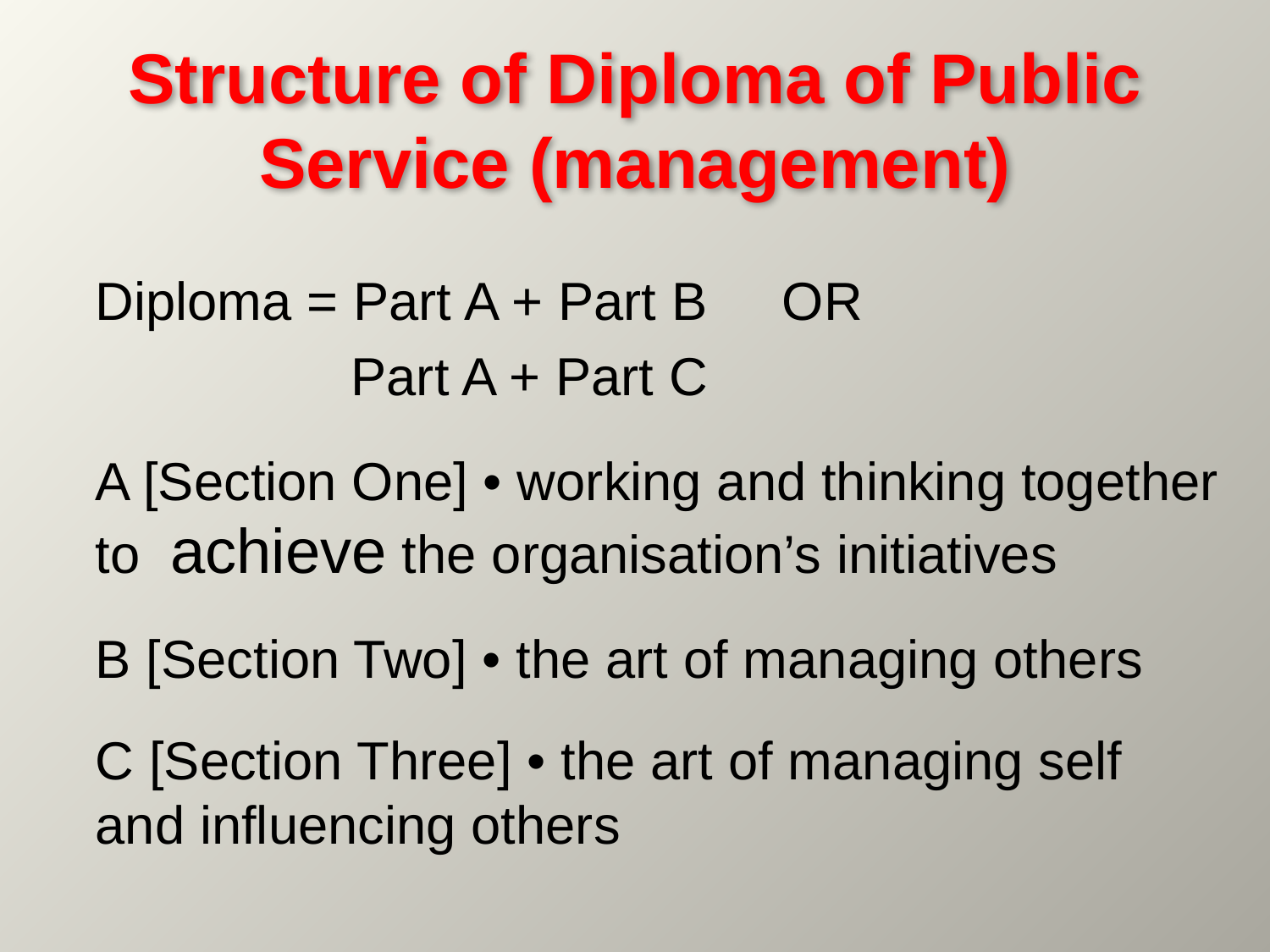

# Structure of Diploma of Public Service (management)
Diploma = Part A + Part B     OR
                 Part A + Part C

A [Section One] • working and thinking together to  achieve the organisation’s initiatives

B [Section Two] • the art of managing others

C [Section Three] • the art of managing self and influencing others